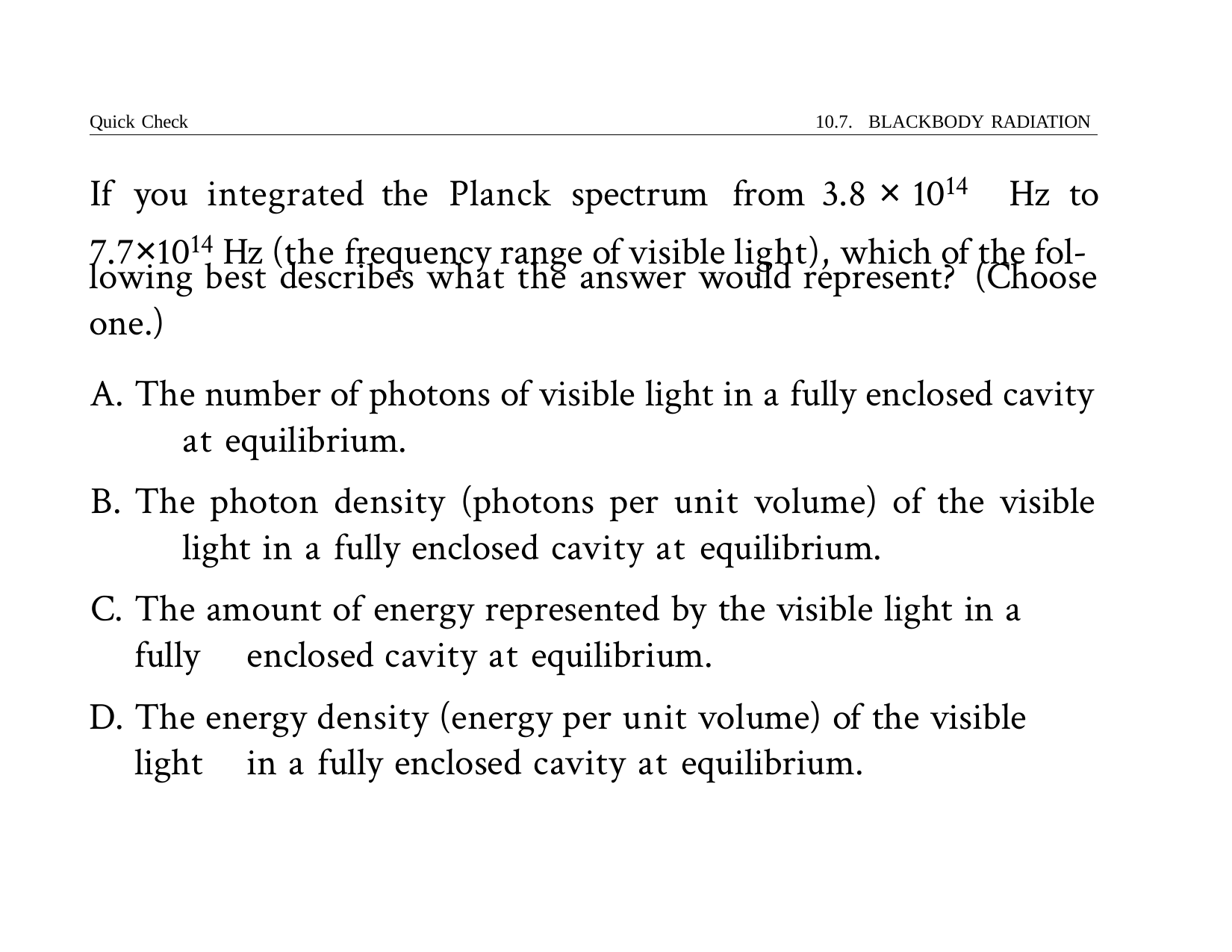

Quick Check	10.7.  BLACKBODY RADIATION

# If	you	integrated	the	Planck	spectrum	from	3.8 × 1014	Hz	to
7.7×1014 Hz (the frequency range of visible light), which of the fol-
lowing best describes what the answer would represent?	(Choose one.)
The number of photons of visible light in a fully enclosed cavity 	at equilibrium.
The photon density (photons per unit volume) of the visible 	light in a fully enclosed cavity at equilibrium.
The amount of energy represented by the visible light in a fully 	enclosed cavity at equilibrium.
The energy density (energy per unit volume) of the visible light 	in a fully enclosed cavity at equilibrium.